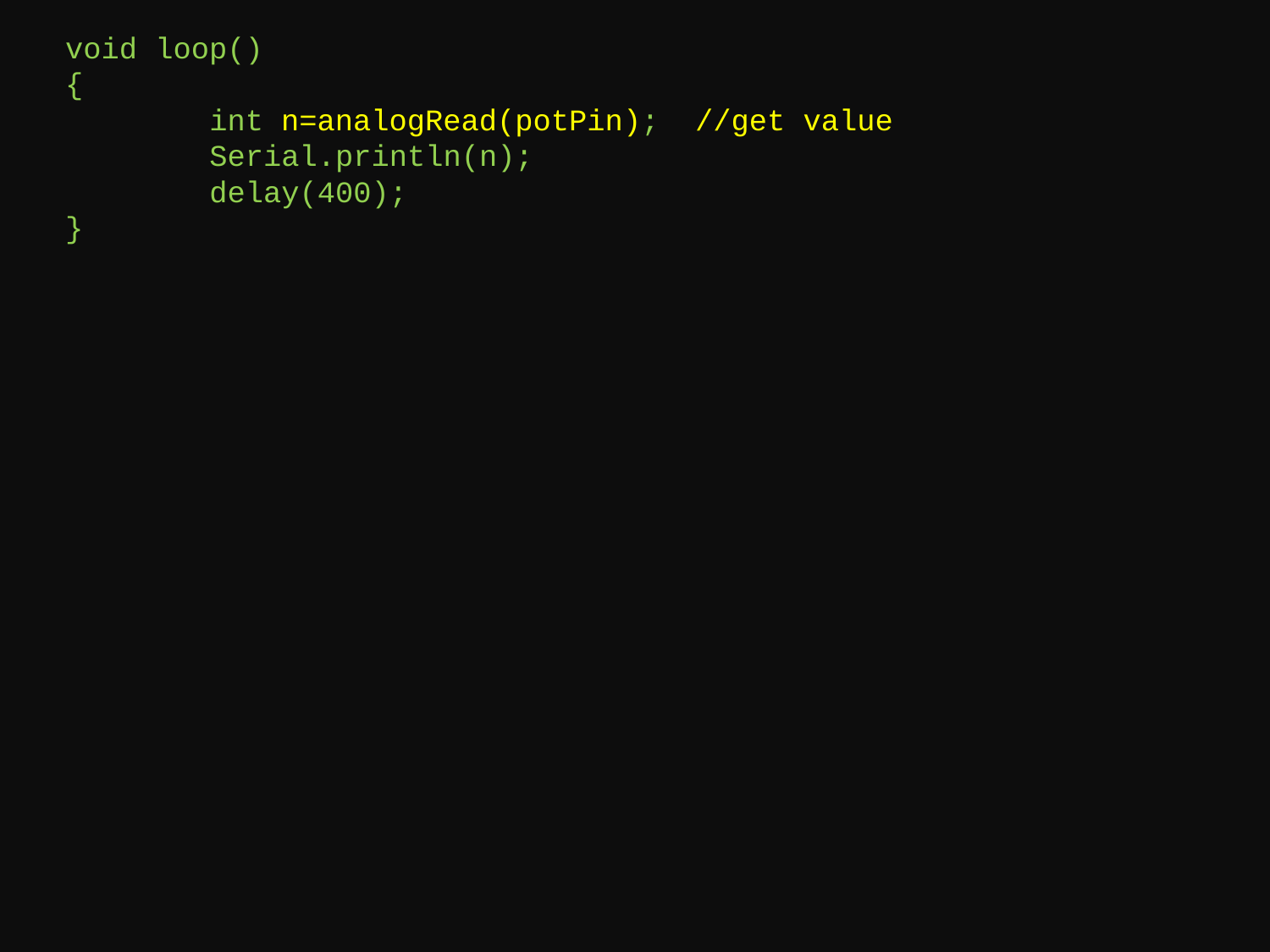

void loop()
{
        int n=analogRead(potPin);  //get value
        Serial.println(n);
        delay(400);
}